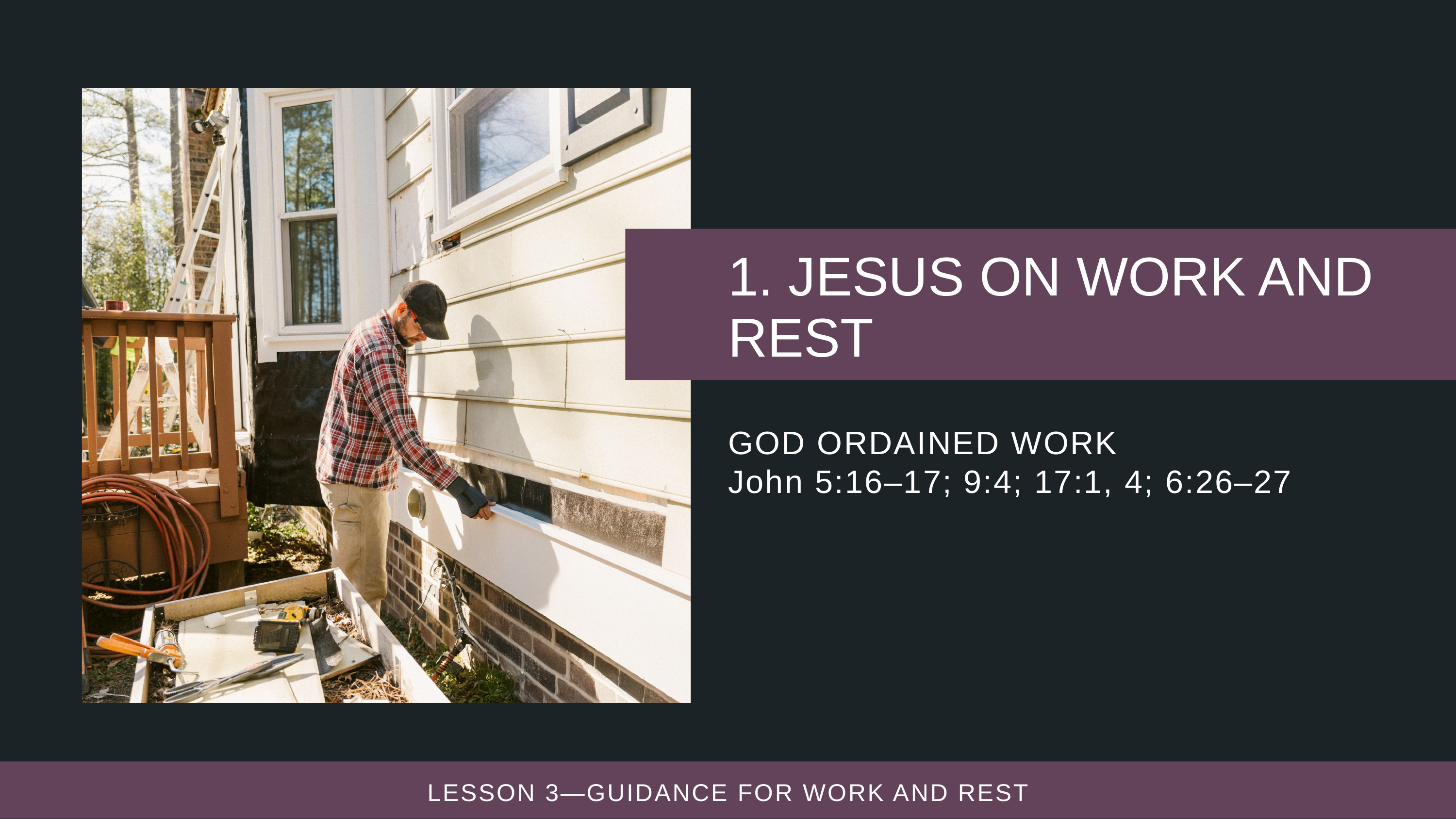

GOD ORDAINED WORK
John 5:16–17; 9:4; 17:1, 4; 6:26–27